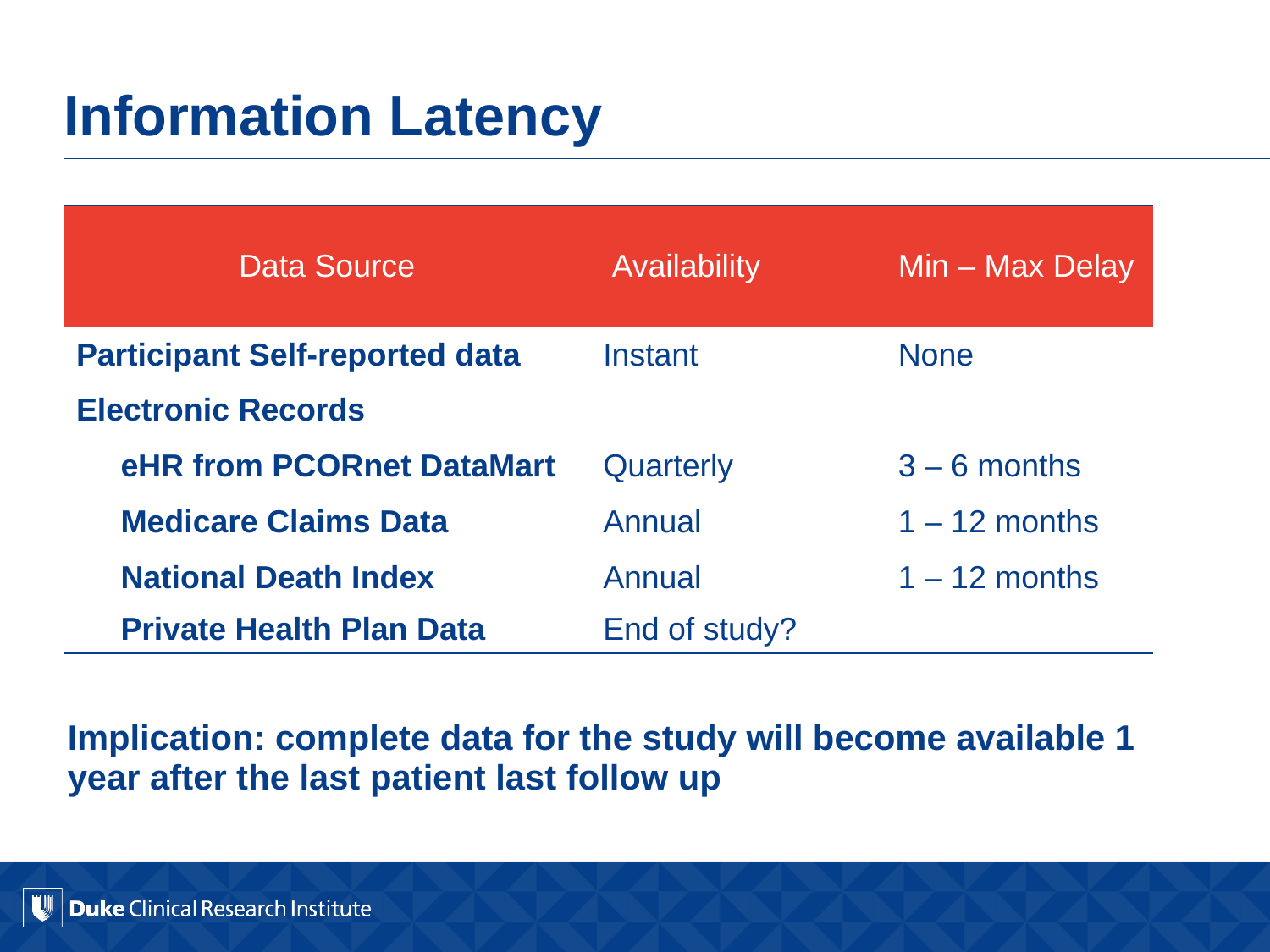

# Information Latency

Wg

Implication: complete data for the study will become available 1 year after the last patient last follow up

| Data Source | Availability | Min – Max Delay |
| --- | --- | --- |
| Participant Self-reported data | Instant | None |
| Electronic Records |  |  |
| eHR from PCORnet DataMart | Quarterly | 3 – 6 months |
| Medicare Claims Data | Annual | 1 – 12 months |
| National Death Index | Annual | 1 – 12 months |
| Private Health Plan Data | End of study? |  |